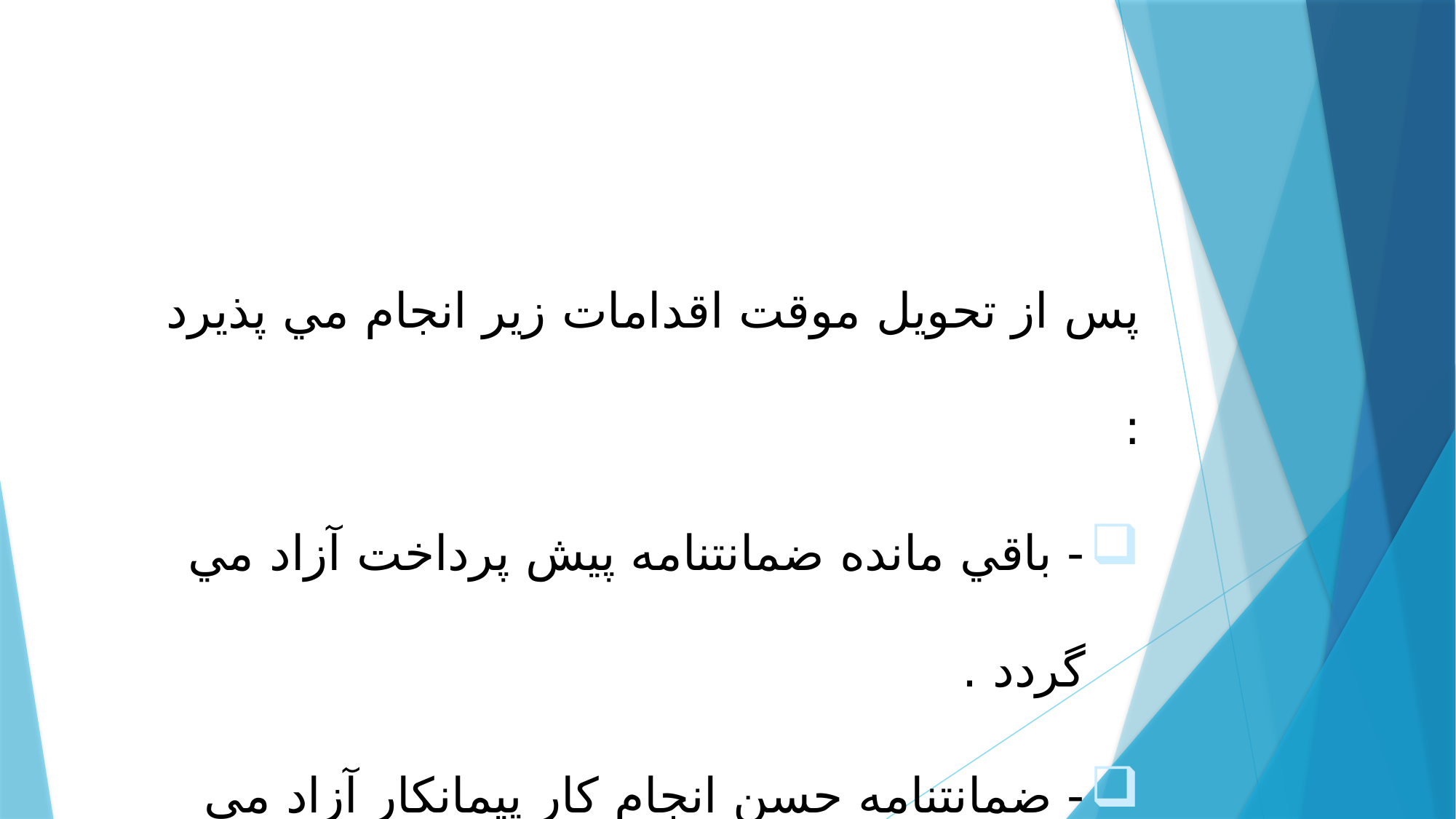

پس از تحويل موقت اقدامات زير انجام مي پذيرد :
- باقي مانده ضمانتنامه پيش پرداخت آزاد مي گردد .
- ضمانتنامه حسن انجام كار پيمانكار آزاد مي شود